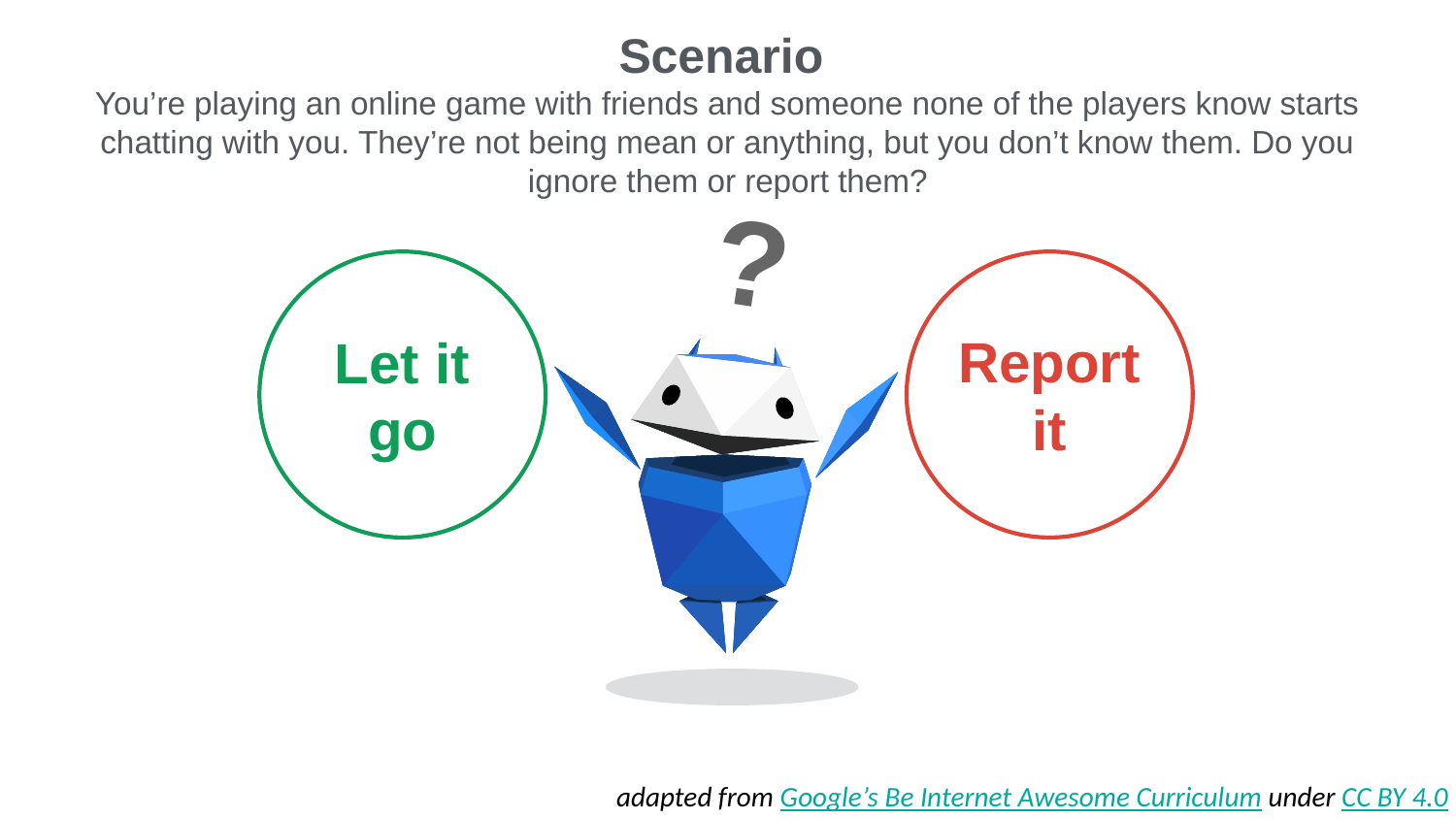

Scenario
You’re playing an online game with friends and someone none of the players know starts chatting with you. They’re not being mean or anything, but you don’t know them. Do you ignore them or report them?
?

Let it go

Report it

adapted from Google’s Be Internet Awesome Curriculum under CC BY 4.0